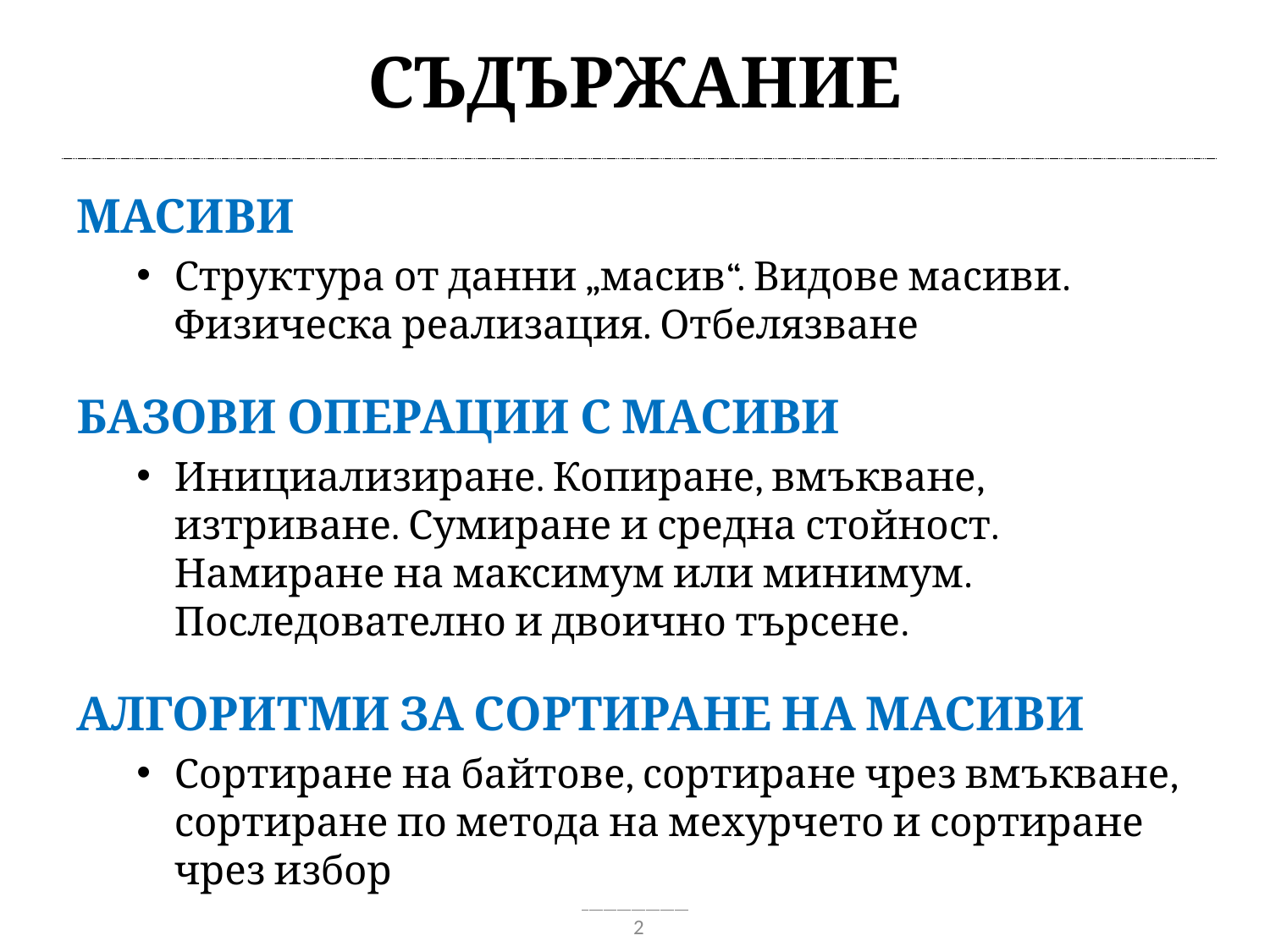

# Съдържание
Масиви
Структура от данни „масив“. Видове масиви. Физическа реализация. Отбелязване
Базови операции с масиви
Инициализиране. Копиране, вмъкване, изтриване. Сумиране и средна стойност. Намиране на максимум или минимум. Последователно и двоично търсене.
Алгоритми за сортиране на масиви
Сортиране на байтове, сортиране чрез вмъкване, сортиране по метода на мехурчето и сортиране чрез избор

2